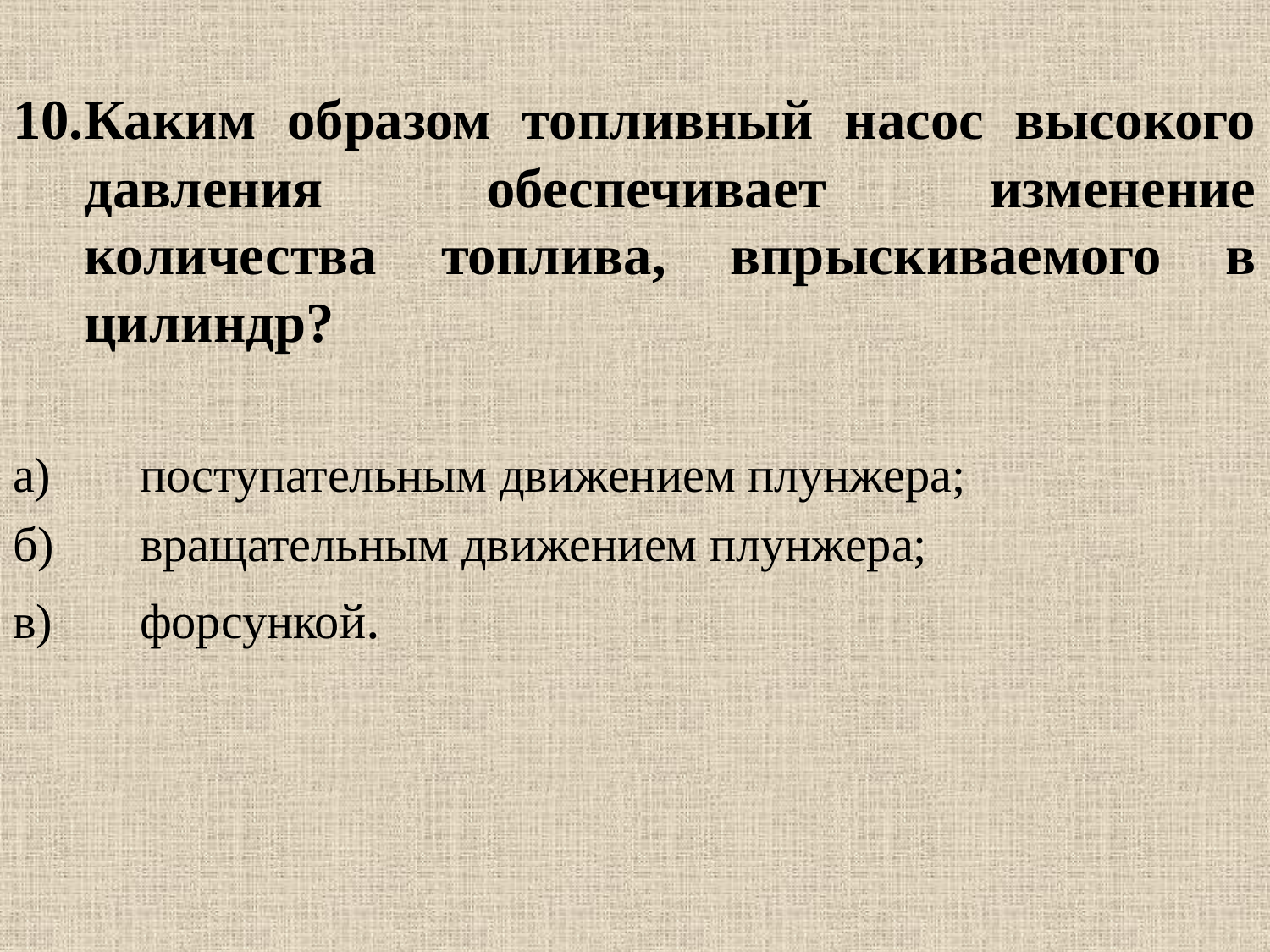

Каким образом топливный насос высокого давления обеспечивает изменение количества топлива, впрыскиваемого в цилиндр?

а)	поступательным движением плунжера;
б)	вращательным движением плунжера;
в)	форсункой.